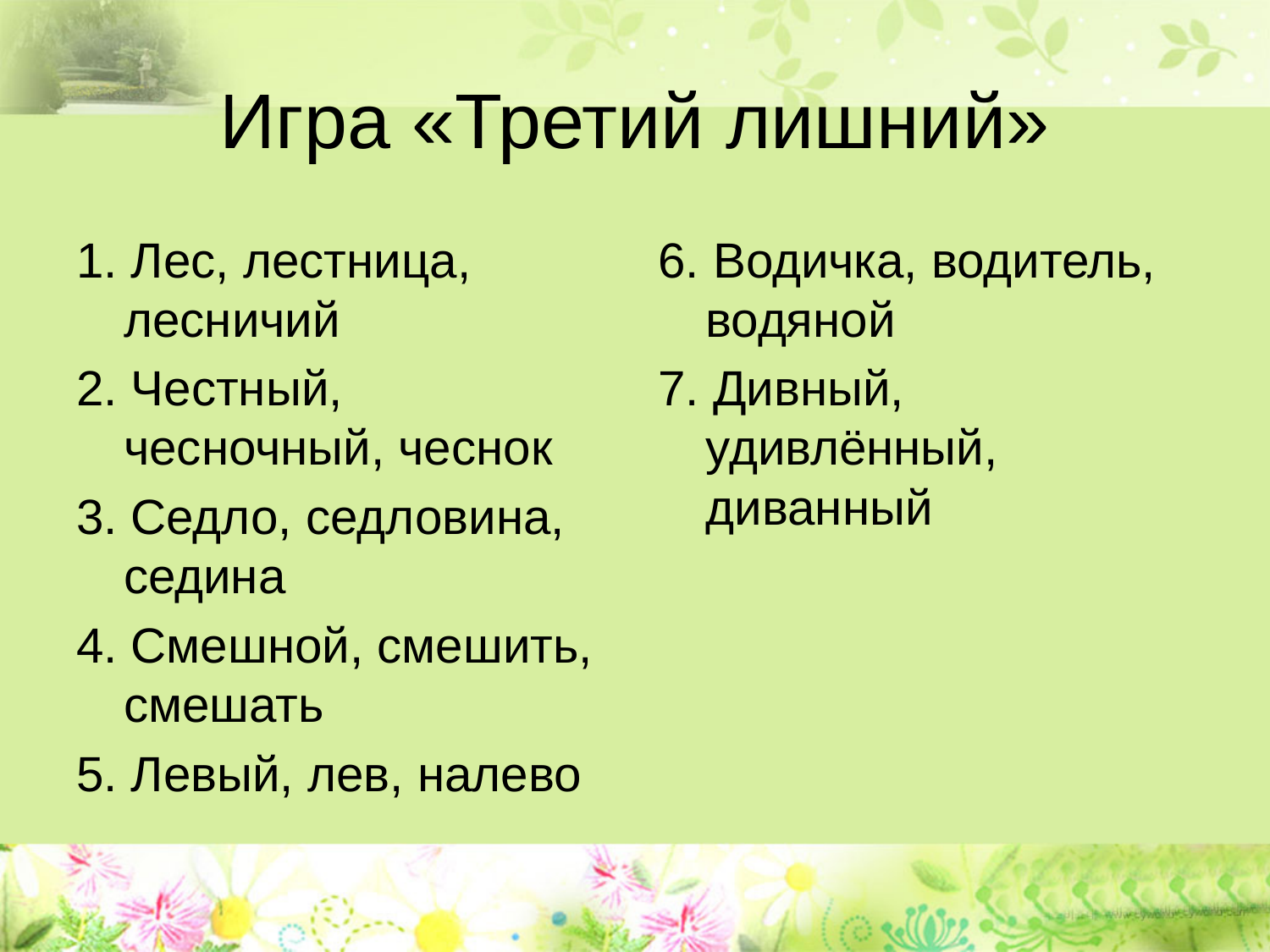

# Игра «Третий лишний»
1. Лес, лестница, лесничий
2. Честный, чесночный, чеснок
3. Седло, седловина, седина
4. Смешной, смешить, смешать
5. Левый, лев, налево

6. Водичка, водитель, водяной
7. Дивный, удивлённый, диванный